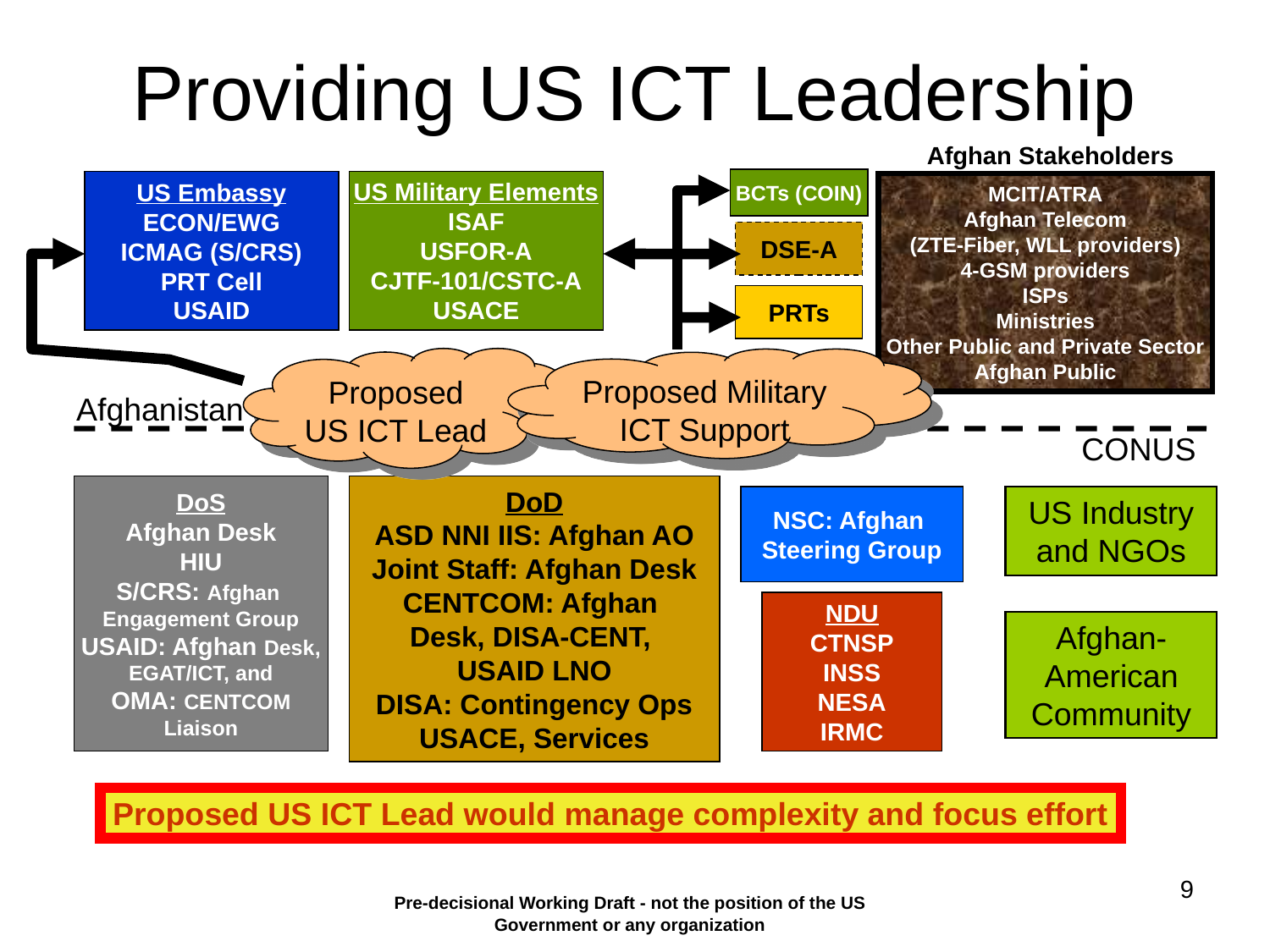

# Providing US ICT Leadership
Afghan Stakeholders
BCTs (COIN)
US Military Elements
ISAF
USFOR-A
CJTF-101/CSTC-A
USACE
US Embassy
ECON/EWG
ICMAG (S/CRS)
PRT Cell
USAID
MCIT/ATRA
Afghan Telecom
(ZTE-Fiber, WLL providers)
4-GSM providers
ISPs
Ministries
Other Public and Private Sector
Afghan Public

DSE-A

PRTs

Proposed
US ICT Lead
Proposed Military ICT Support
Afghanistan
CONUS

DoS
Afghan Desk
HIU
S/CRS: Afghan
Engagement Group
USAID: Afghan Desk,
EGAT/ICT, and
OMA: CENTCOM
Liaison
DoD
ASD NNI IIS: Afghan AO
Joint Staff: Afghan Desk
CENTCOM: Afghan
Desk, DISA-CENT,
USAID LNO
DISA: Contingency Ops
USACE, Services
NSC: Afghan
Steering Group
US Industry and NGOs
NDU
CTNSP
INSS
NESA
IRMC
Afghan-American Community
Proposed US ICT Lead would manage complexity and focus effort
9